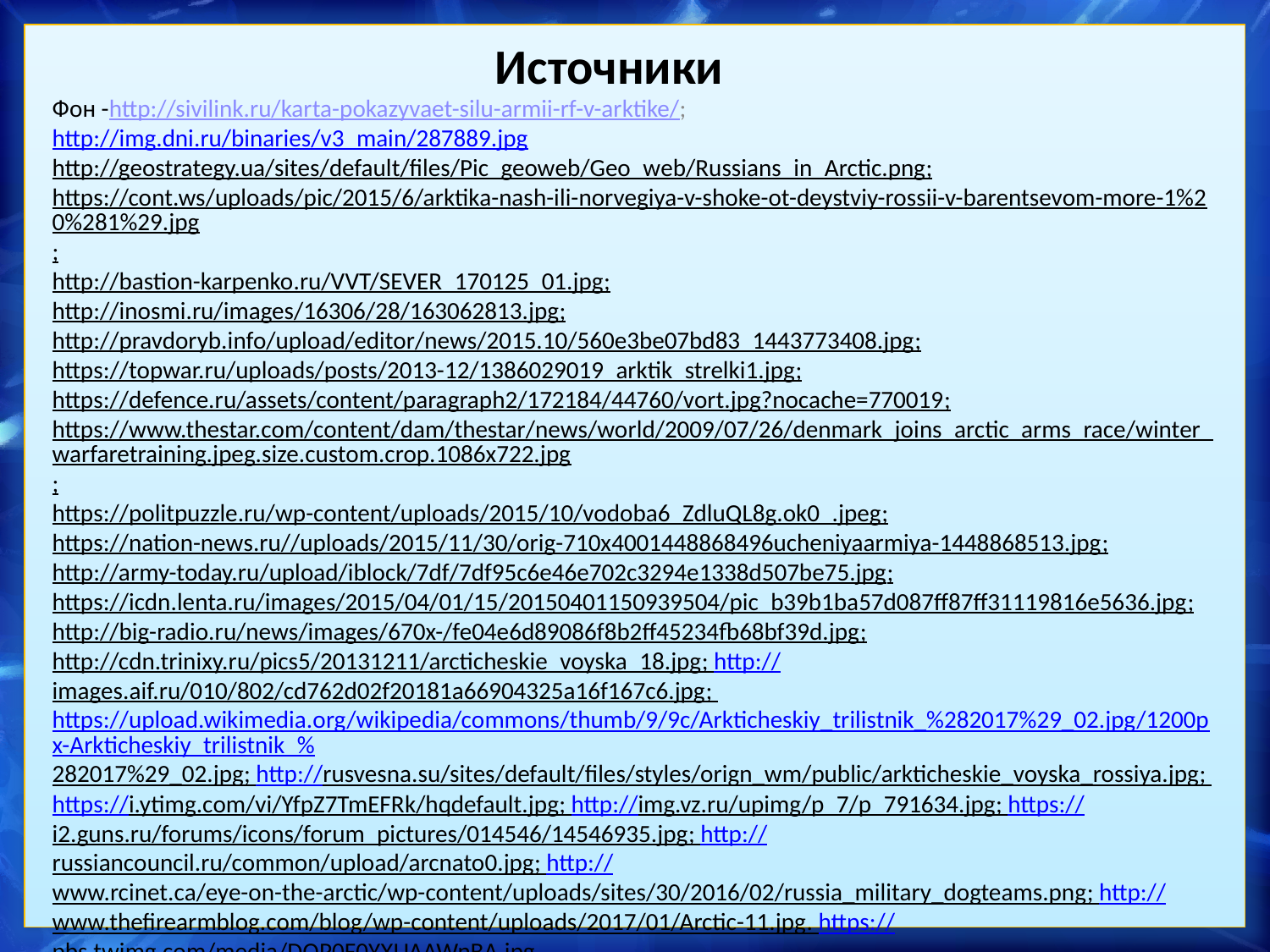

# Источники
Фон -http://sivilink.ru/karta-pokazyvaet-silu-armii-rf-v-arktike/;
http://img.dni.ru/binaries/v3_main/287889.jpghttp://geostrategy.ua/sites/default/files/Pic_geoweb/Geo_web/Russians_in_Arctic.png;
https://cont.ws/uploads/pic/2015/6/arktika-nash-ili-norvegiya-v-shoke-ot-deystviy-rossii-v-barentsevom-more-1%20%281%29.jpg;
http://bastion-karpenko.ru/VVT/SEVER_170125_01.jpg;
http://inosmi.ru/images/16306/28/163062813.jpg;
http://pravdoryb.info/upload/editor/news/2015.10/560e3be07bd83_1443773408.jpg;
https://topwar.ru/uploads/posts/2013-12/1386029019_arktik_strelki1.jpg;
https://defence.ru/assets/content/paragraph2/172184/44760/vort.jpg?nocache=770019;
https://www.thestar.com/content/dam/thestar/news/world/2009/07/26/denmark_joins_arctic_arms_race/winter_warfaretraining.jpeg.size.custom.crop.1086x722.jpg;
https://politpuzzle.ru/wp-content/uploads/2015/10/vodoba6_ZdluQL8g.ok0_.jpeg;
https://nation-news.ru//uploads/2015/11/30/orig-710x4001448868496ucheniyaarmiya-1448868513.jpg;
http://army-today.ru/upload/iblock/7df/7df95c6e46e702c3294e1338d507be75.jpg;
https://icdn.lenta.ru/images/2015/04/01/15/20150401150939504/pic_b39b1ba57d087ff87ff31119816e5636.jpg;
http://big-radio.ru/news/images/670x-/fe04e6d89086f8b2ff45234fb68bf39d.jpg;
http://cdn.trinixy.ru/pics5/20131211/arcticheskie_voyska_18.jpg; http://images.aif.ru/010/802/cd762d02f20181a66904325a16f167c6.jpg; https://upload.wikimedia.org/wikipedia/commons/thumb/9/9c/Arkticheskiy_trilistnik_%282017%29_02.jpg/1200px-Arkticheskiy_trilistnik_%282017%29_02.jpg; http://rusvesna.su/sites/default/files/styles/orign_wm/public/arkticheskie_voyska_rossiya.jpg; https://i.ytimg.com/vi/YfpZ7TmEFRk/hqdefault.jpg; http://img.vz.ru/upimg/p_7/p_791634.jpg; https://i2.guns.ru/forums/icons/forum_pictures/014546/14546935.jpg; http://russiancouncil.ru/common/upload/arcnato0.jpg; http://www.rcinet.ca/eye-on-the-arctic/wp-content/uploads/sites/30/2016/02/russia_military_dogteams.png; http://www.thefirearmblog.com/blog/wp-content/uploads/2017/01/Arctic-11.jpg. https://pbs.twimg.com/media/DQP0F0YXUAAWnBA.jpg. https://defendingrussia.ru/a/arkticheskij_transport_rossijskih_vojennyh-4604/.